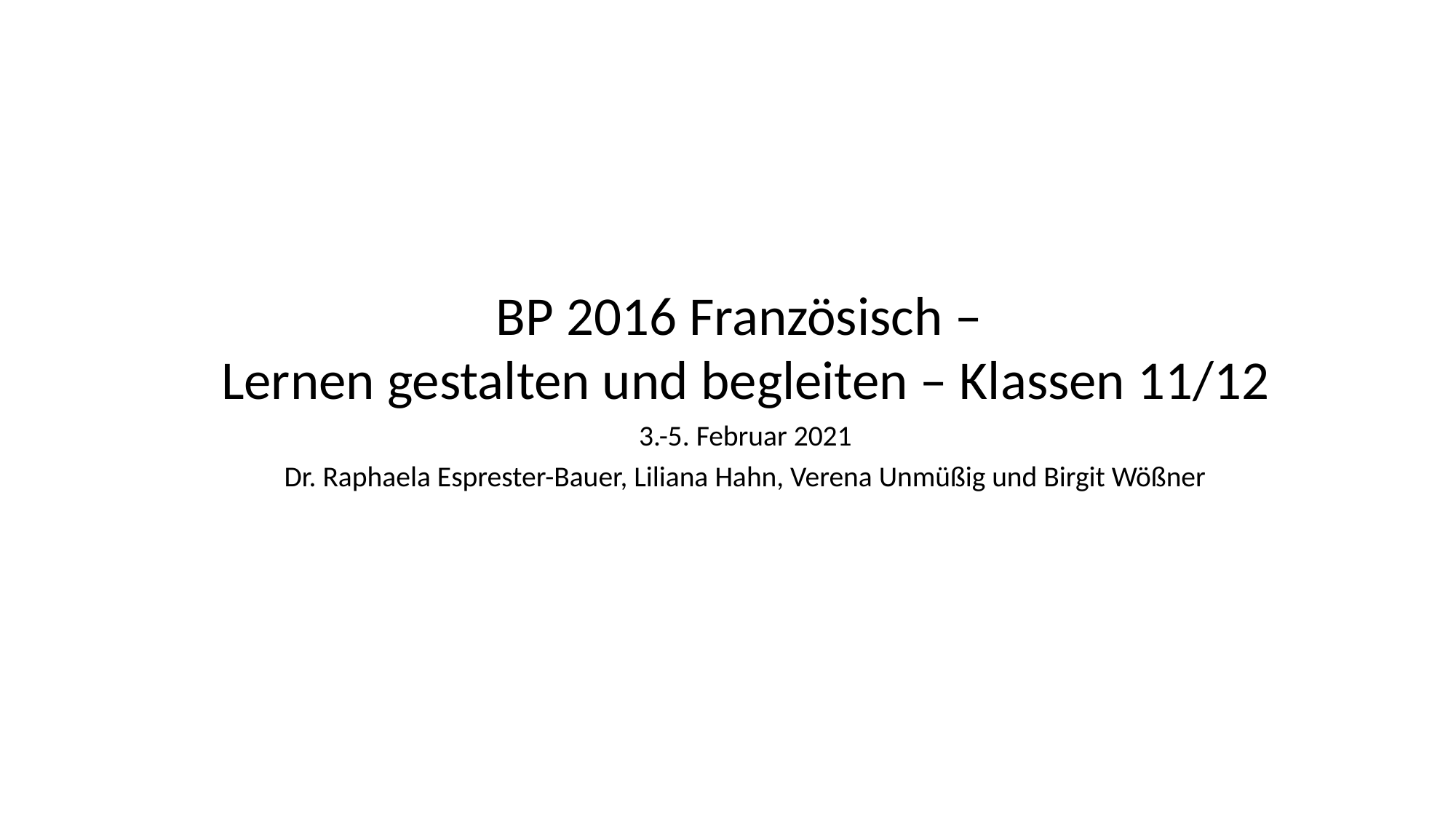

BP 2016 Französisch –
Lernen gestalten und begleiten – Klassen 11/12
3.-5. Februar 2021
Dr. Raphaela Esprester-Bauer, Liliana Hahn, Verena Unmüßig und Birgit Wößner